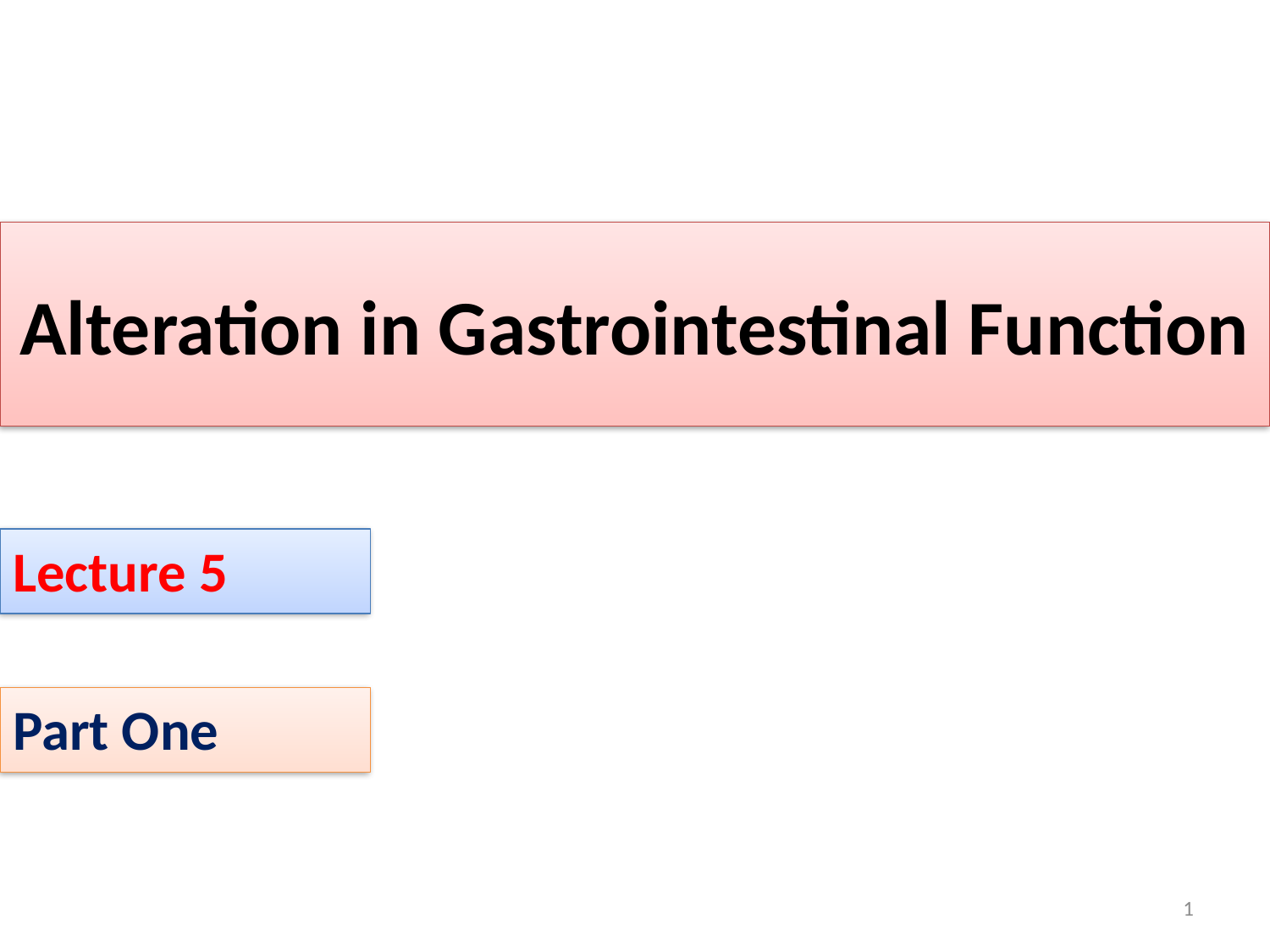

# Alteration in Gastrointestinal Function
Lecture 5
Part One
1